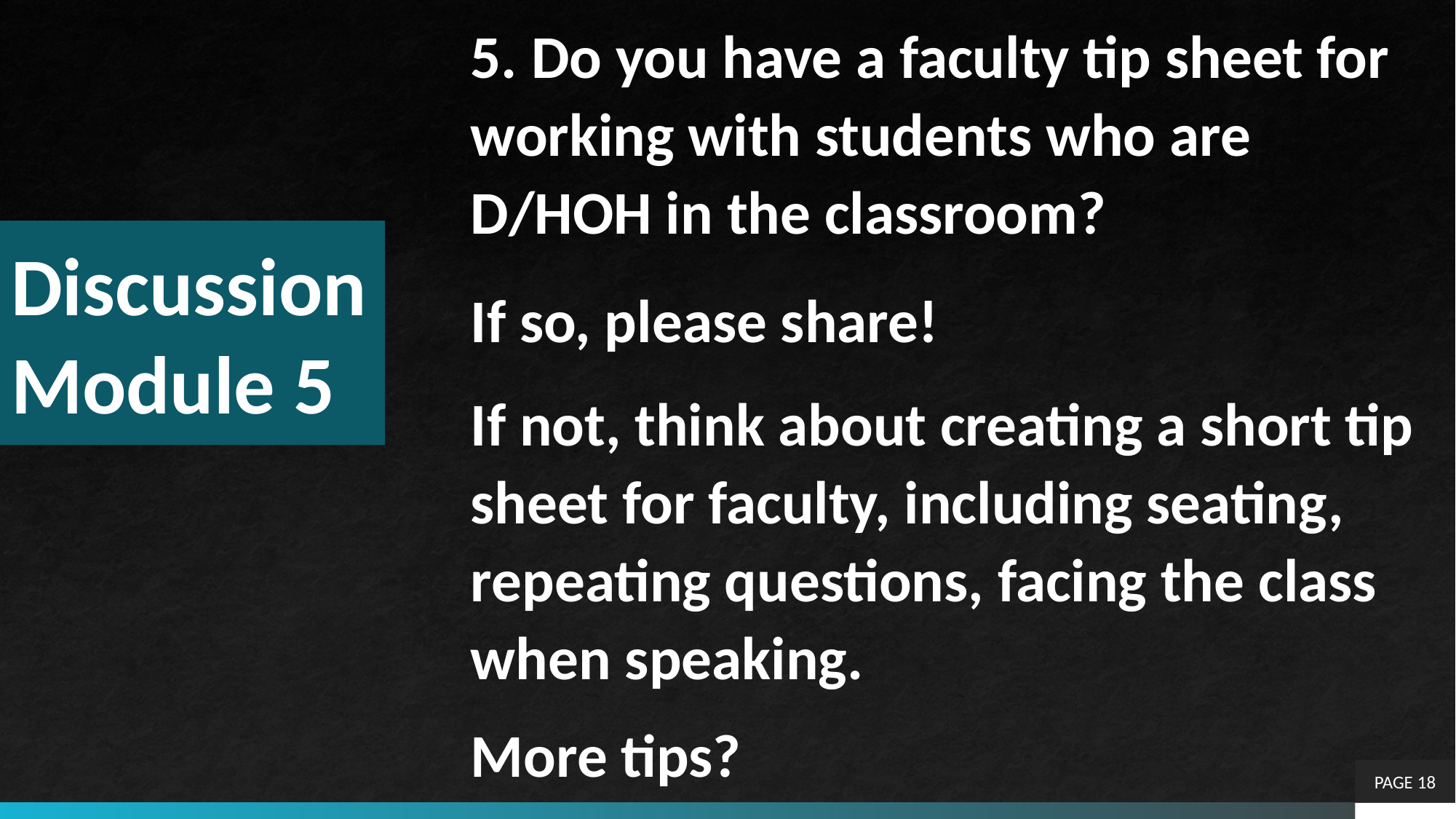

5. Do you have a faculty tip sheet for working with students who are D/HOH in the classroom?
If so, please share!
If not, think about creating a short tip sheet for faculty, including seating, repeating questions, facing the class when speaking.
More tips?

# Discussion Module 5
PAGE 18